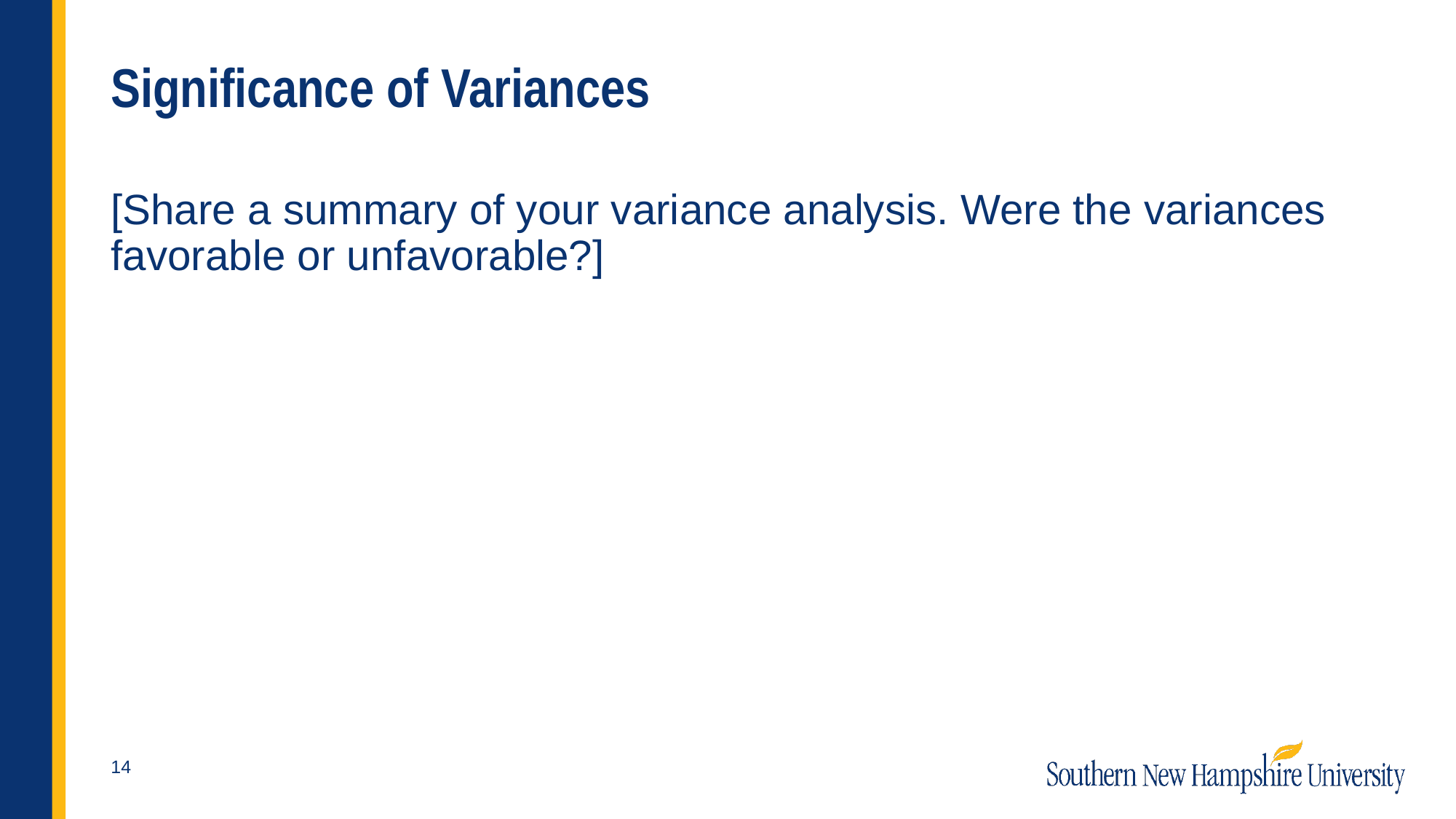

# Significance of Variances
[Share a summary of your variance analysis. Were the variances favorable or unfavorable?]
14